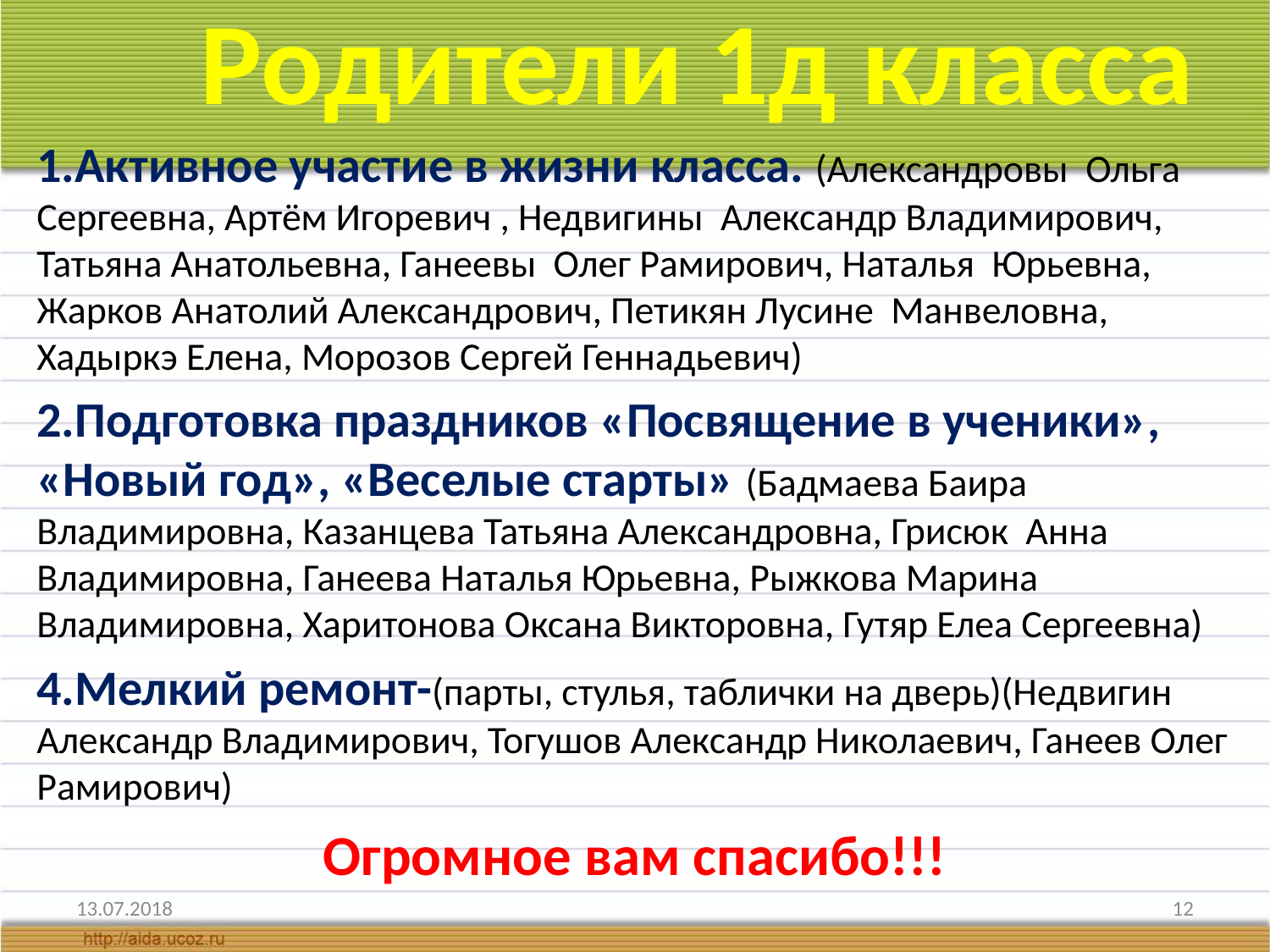

# Родители 1д класса
1.Активное участие в жизни класса. (Александровы  Ольга Сергеевна, Артём Игоревич , Недвигины  Александр Владимирович, Татьяна Анатольевна, Ганеевы  Олег Рамирович, Наталья  Юрьевна, Жарков Анатолий Александрович, Петикян Лусине  Манвеловна,  Хадыркэ Елена, Морозов Сергей Геннадьевич)
2.Подготовка праздников «Посвящение в ученики», «Новый год», «Веселые старты» (Бадмаева Баира Владимировна, Казанцева Татьяна Александровна, Грисюк  Анна Владимировна, Ганеева Наталья Юрьевна, Рыжкова Марина Владимировна, Харитонова Оксана Викторовна, Гутяр Елеа Сергеевна)
4.Мелкий ремонт-(парты, стулья, таблички на дверь)(Недвигин Александр Владимирович, Тогушов Александр Николаевич, Ганеев Олег Рамирович)
Огромное вам спасибо!!!
13.07.2018
12